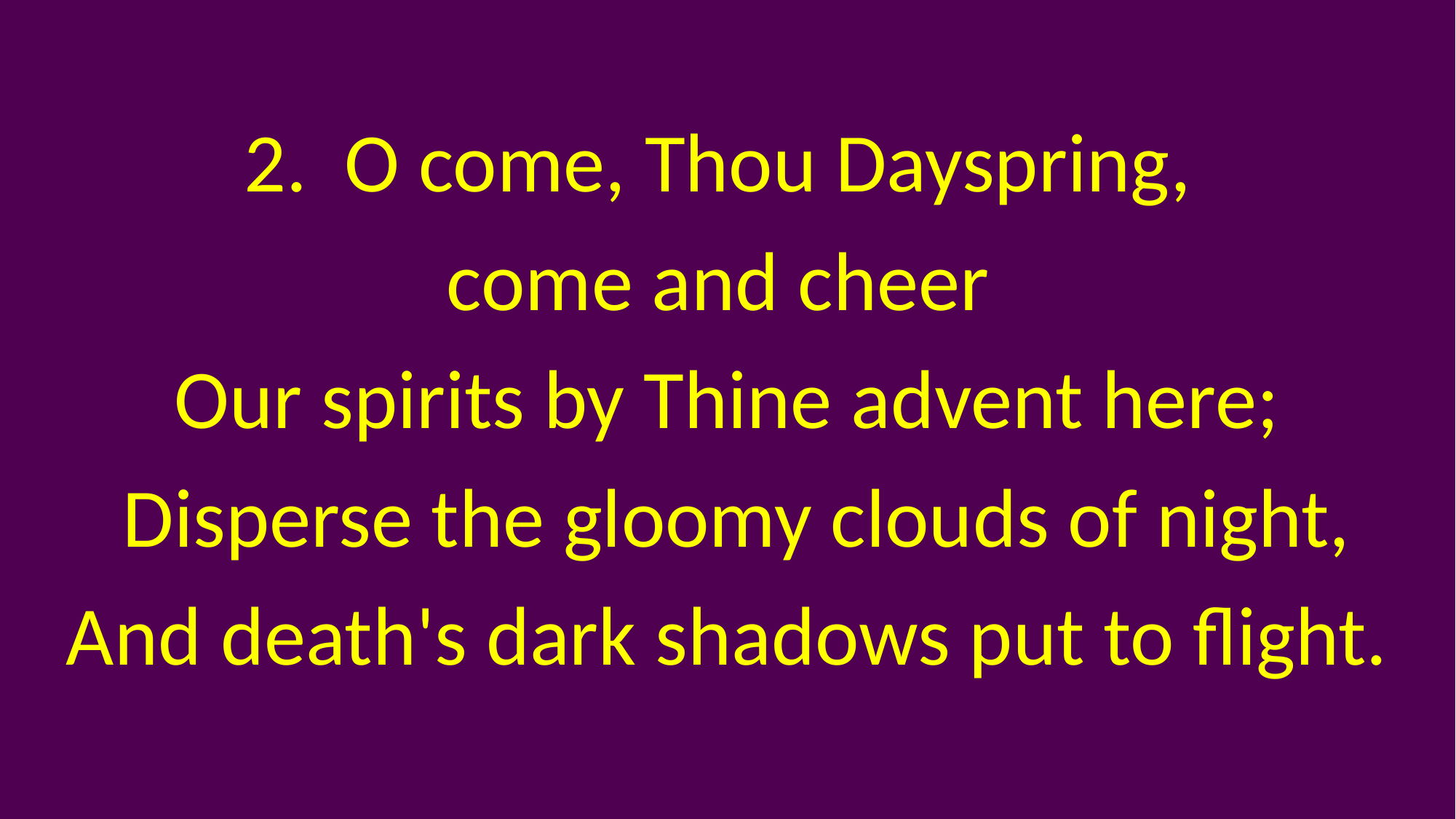

2.  O come, Thou Dayspring,
come and cheer
Our spirits by Thine advent here;
 Disperse the gloomy clouds of night,
And death's dark shadows put to flight.